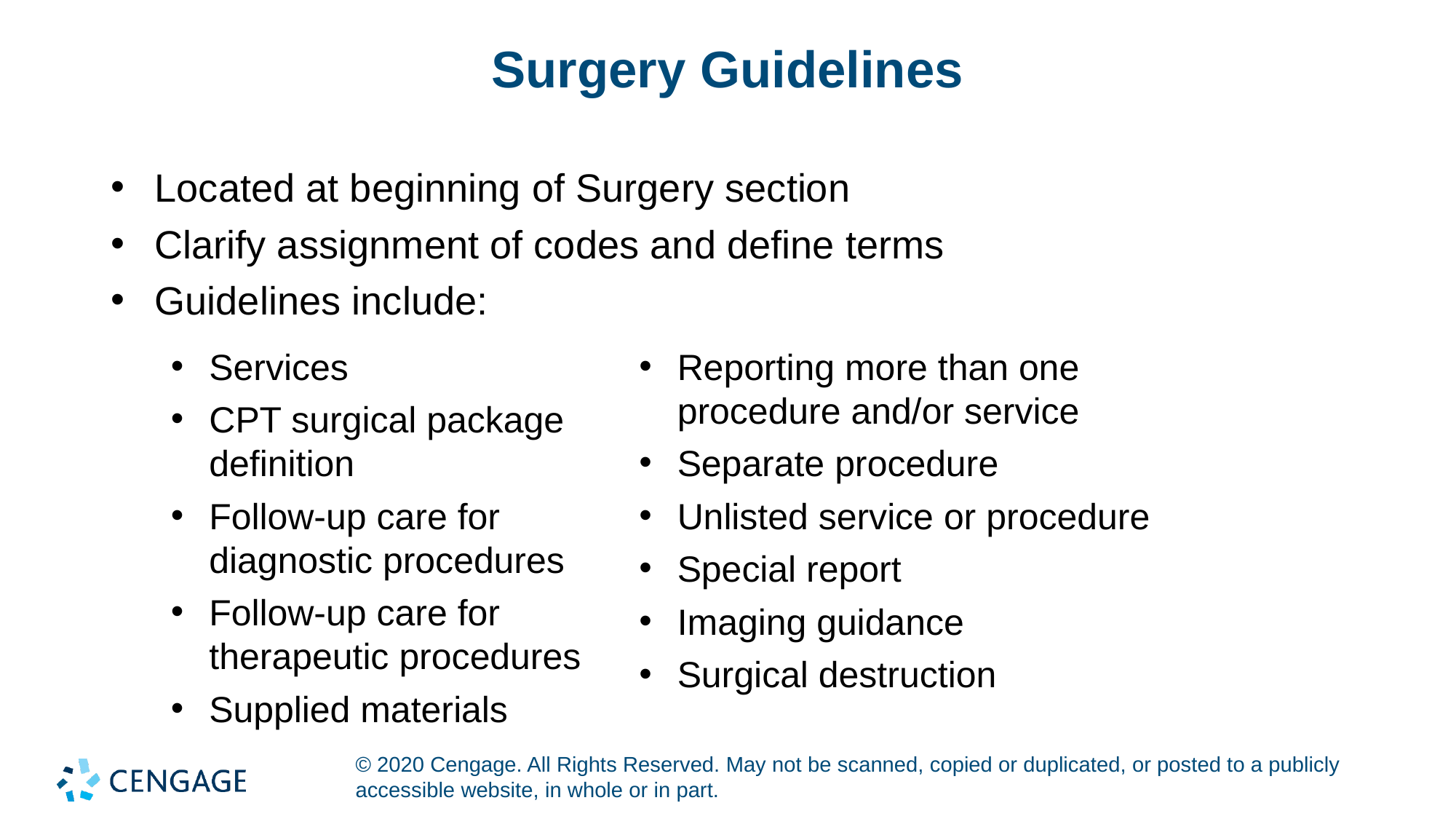

# Surgery Guidelines
Located at beginning of Surgery section
Clarify assignment of codes and define terms
Guidelines include:
Services
CPT surgical package definition
Follow-up care for diagnostic procedures
Follow-up care for therapeutic procedures
Supplied materials
Reporting more than one procedure and/or service
Separate procedure
Unlisted service or procedure
Special report
Imaging guidance
Surgical destruction